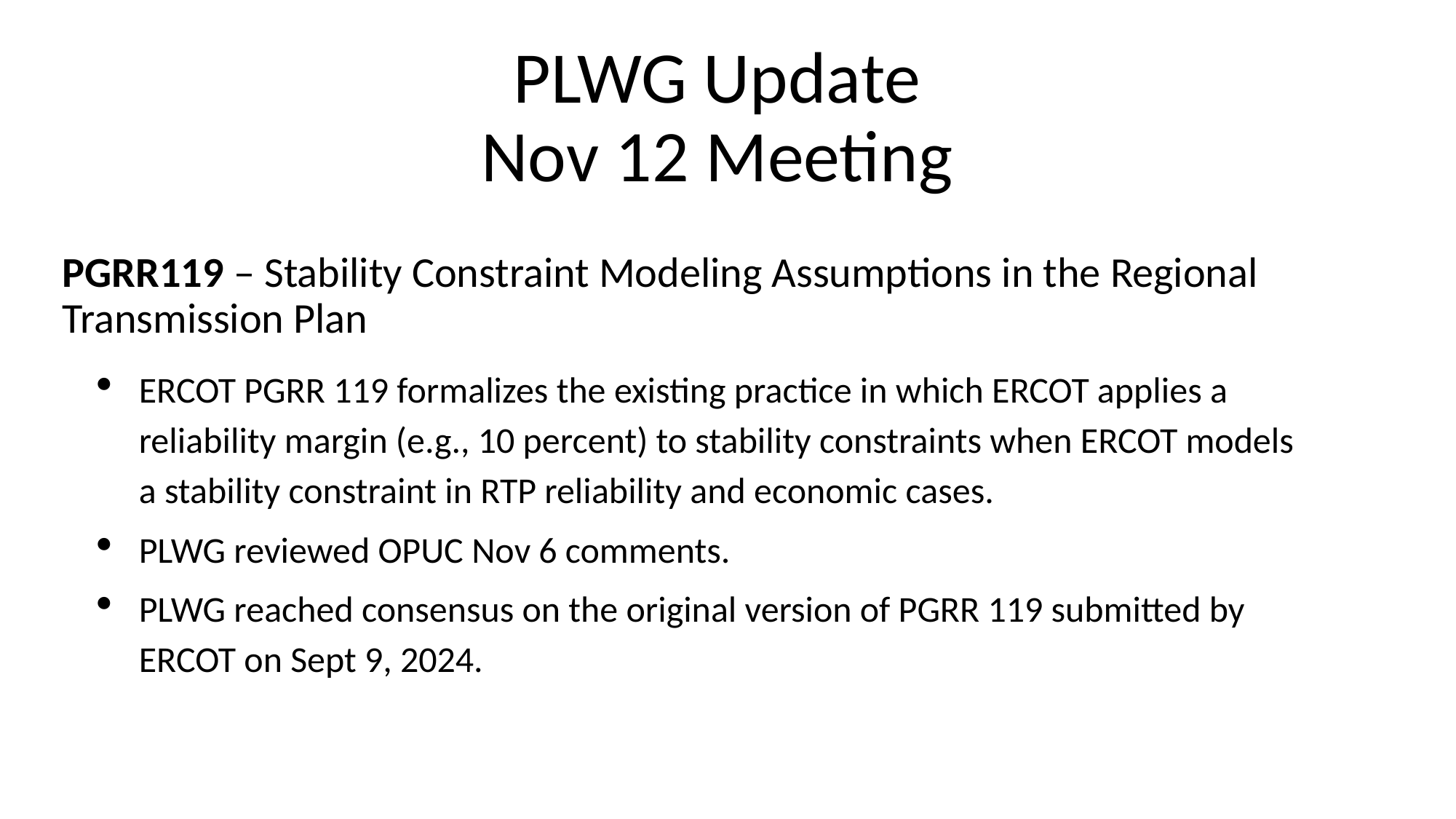

# PLWG Update Nov 12 Meeting
PGRR119 – Stability Constraint Modeling Assumptions in the Regional Transmission Plan
ERCOT PGRR 119 formalizes the existing practice in which ERCOT applies a reliability margin (e.g., 10 percent) to stability constraints when ERCOT models a stability constraint in RTP reliability and economic cases.
PLWG reviewed OPUC Nov 6 comments.
PLWG reached consensus on the original version of PGRR 119 submitted by ERCOT on Sept 9, 2024.